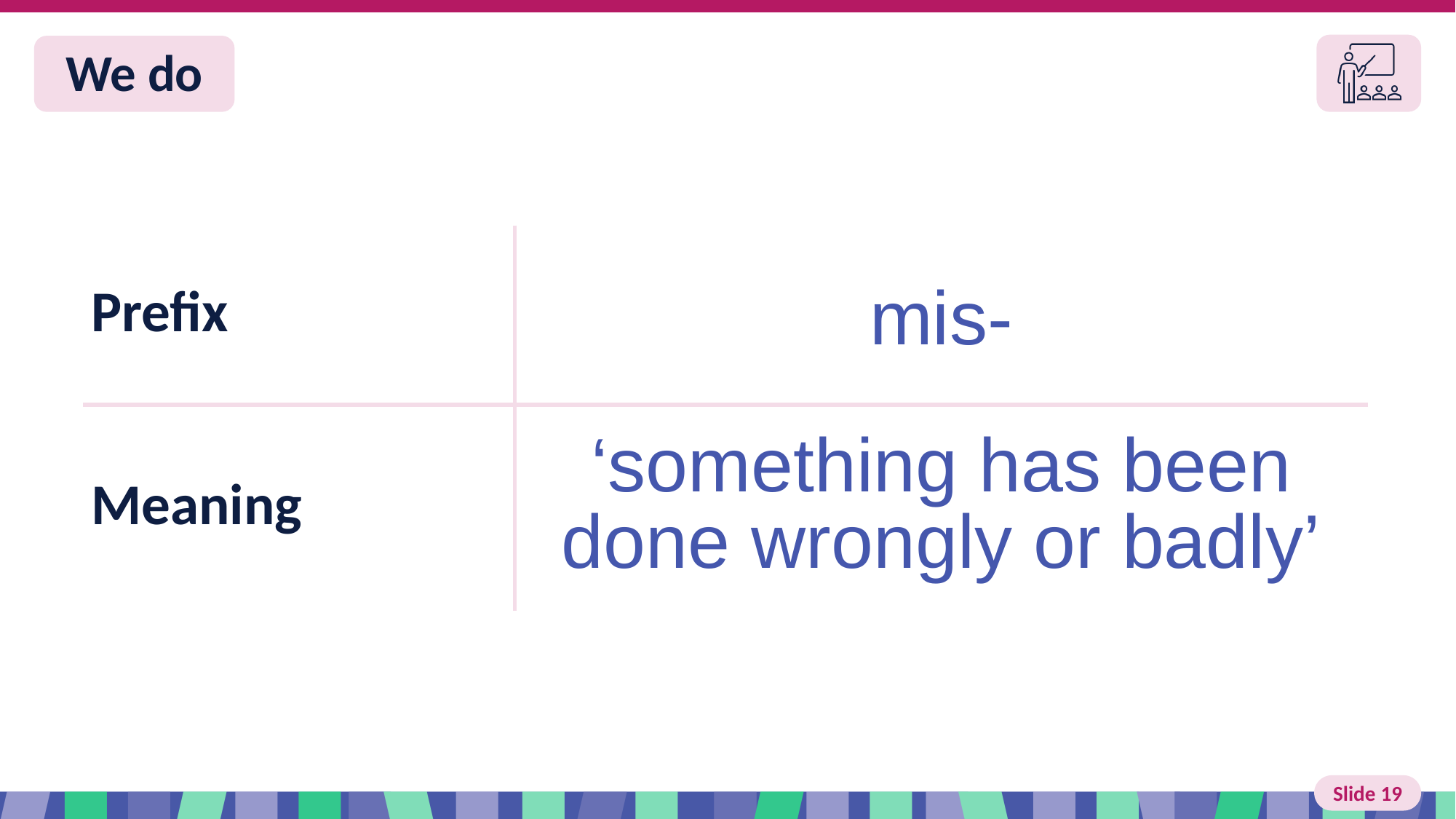

Slide 19 We do
| Prefix | mis- |
| --- | --- |
| Meaning | ‘something has been done wrongly or badly’ |